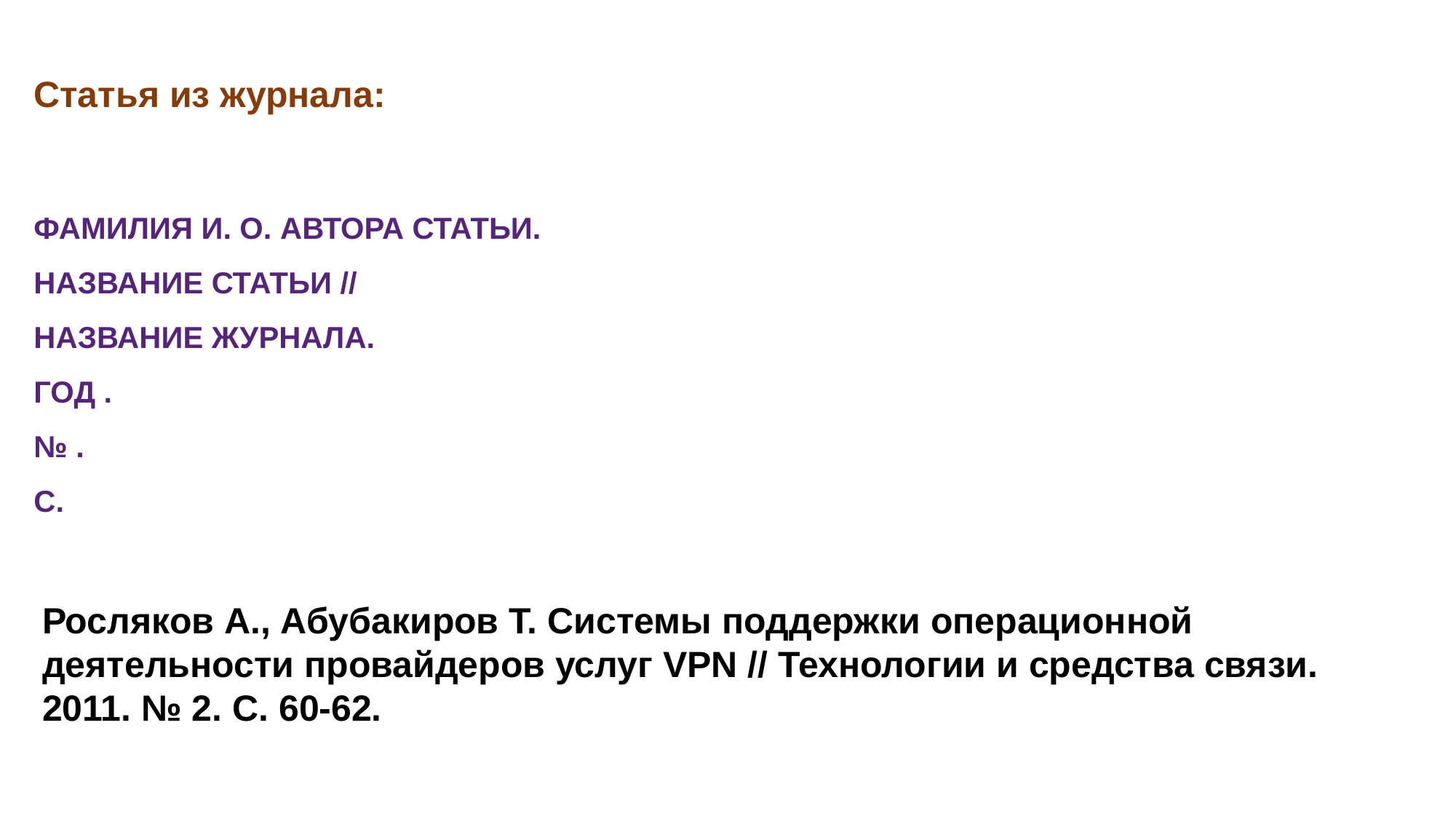

Статья из журнала:

ФАМИЛИЯ И. О. АВТОРА СТАТЬИ.
НАЗВАНИЕ СТАТЬИ //
НАЗВАНИЕ ЖУРНАЛА.
ГОД .
№ .
С.
Росляков А., Абубакиров Т. Системы поддержки операционной деятельности провайдеров услуг VPN // Технологии и средства связи. 2011. № 2. С. 60-62.